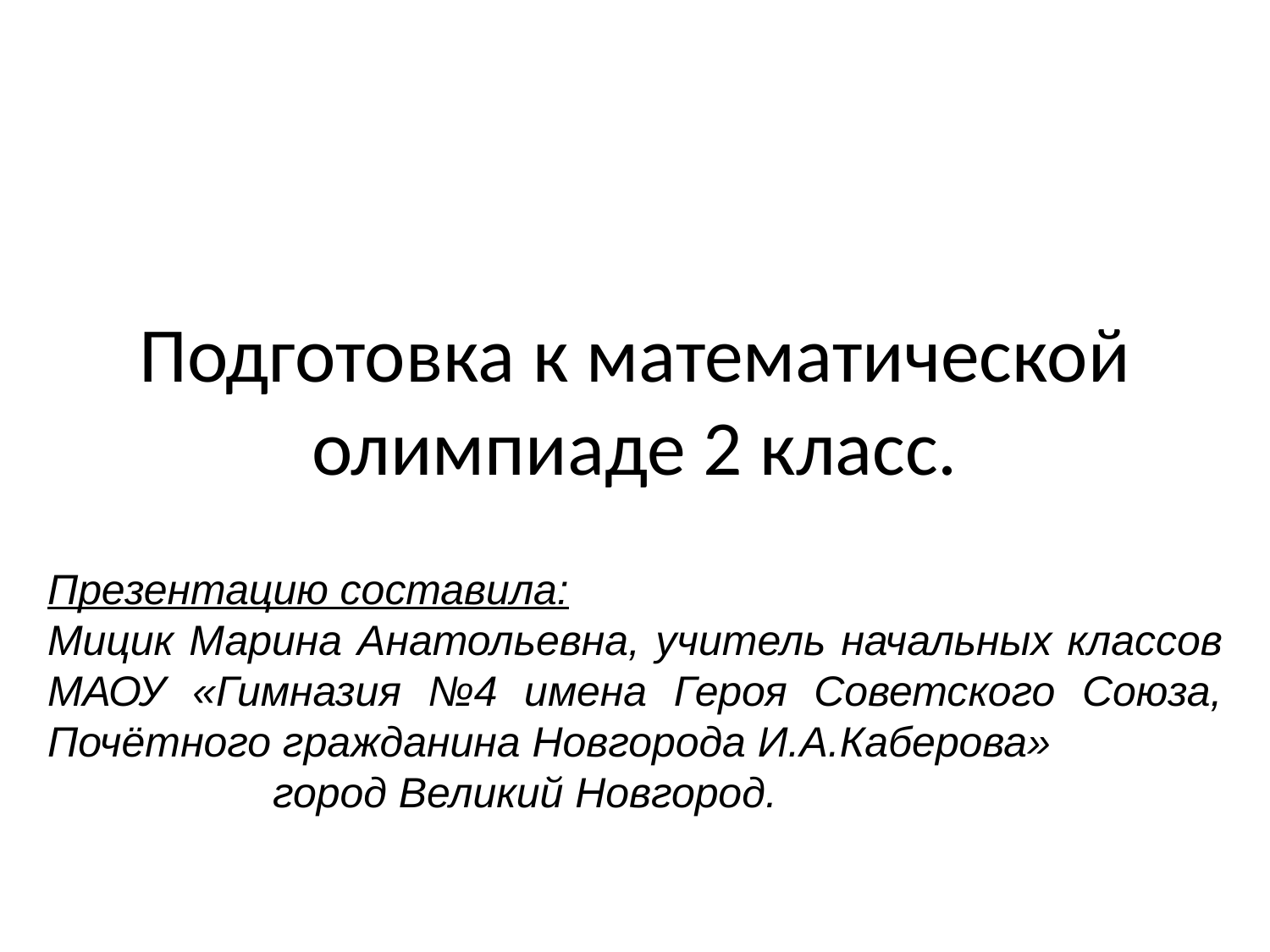

# Подготовка к математической олимпиаде 2 класс.
Презентацию составила:
Мицик Марина Анатольевна, учитель начальных классов МАОУ «Гимназия №4 имена Героя Советского Союза, Почётного гражданина Новгорода И.А.Каберова»
                   город Великий Новгород.